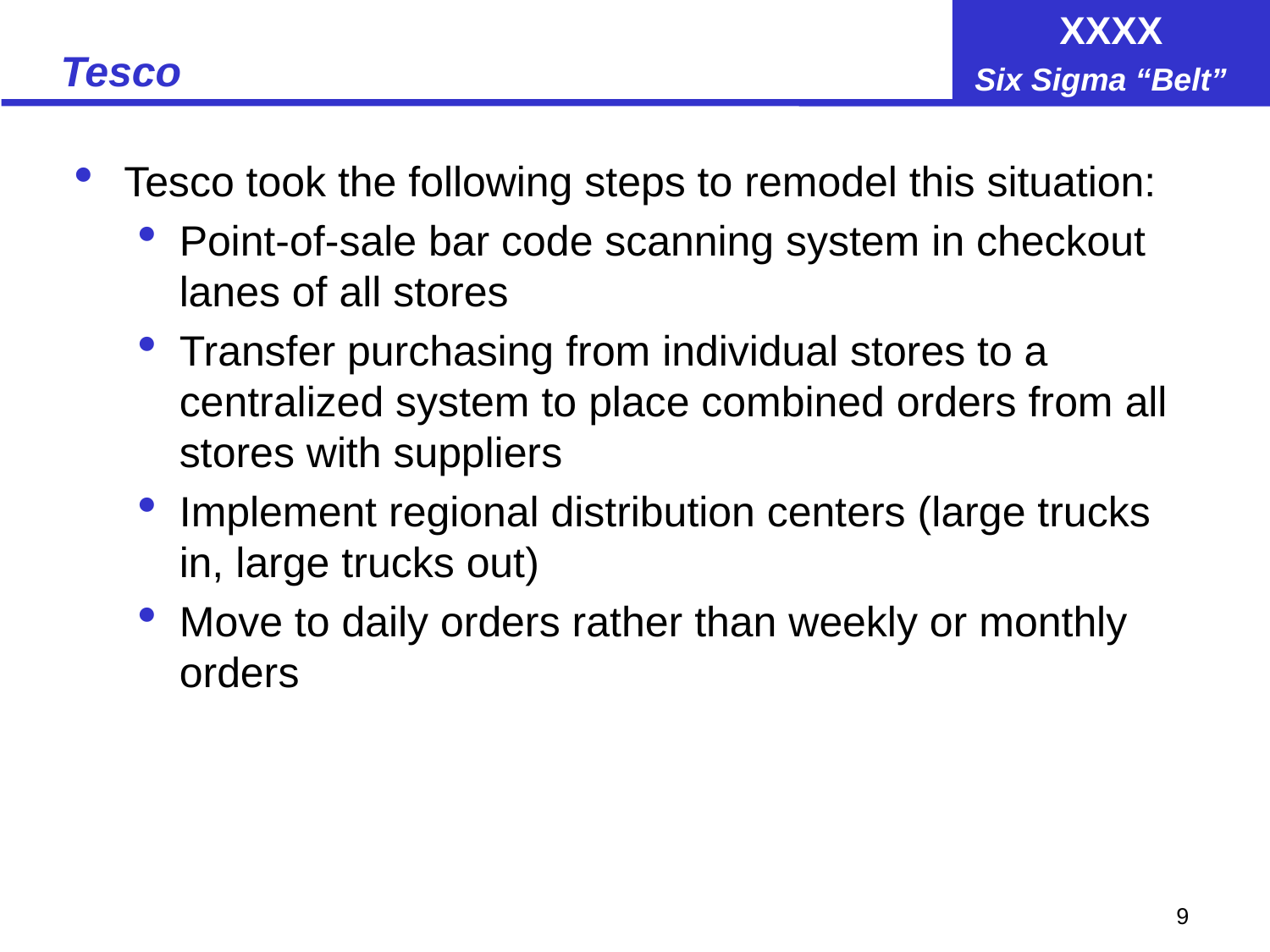

# Tesco
Tesco took the following steps to remodel this situation:
Point-of-sale bar code scanning system in checkout lanes of all stores
Transfer purchasing from individual stores to a centralized system to place combined orders from all stores with suppliers
Implement regional distribution centers (large trucks in, large trucks out)
Move to daily orders rather than weekly or monthly orders